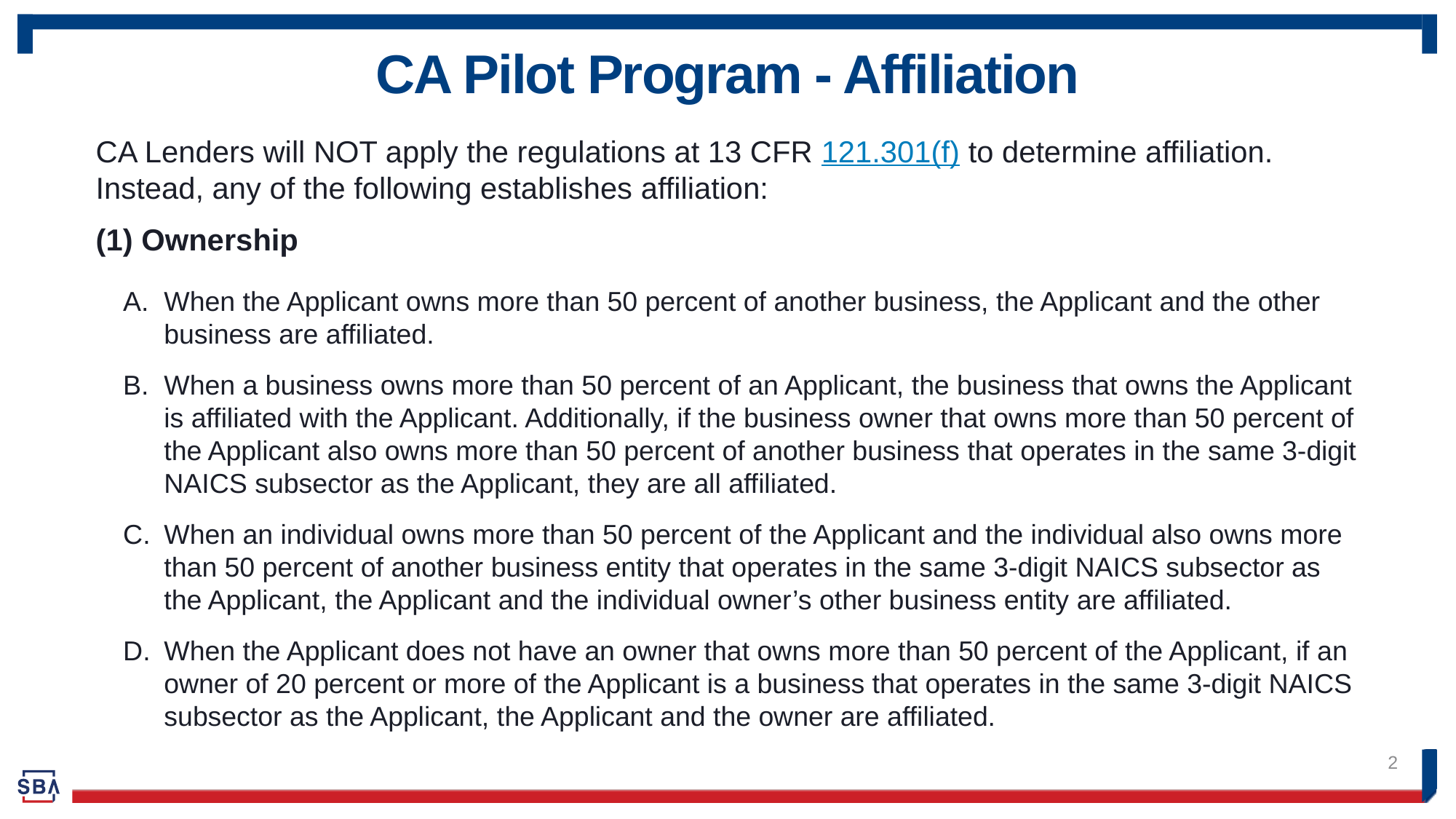

# CA Pilot Program - Affiliation
CA Lenders will NOT apply the regulations at 13 CFR 121.301(f) to determine affiliation. Instead, any of the following establishes affiliation:
(1) Ownership
When the Applicant owns more than 50 percent of another business, the Applicant and the other business are affiliated.
When a business owns more than 50 percent of an Applicant, the business that owns the Applicant is affiliated with the Applicant. Additionally, if the business owner that owns more than 50 percent of the Applicant also owns more than 50 percent of another business that operates in the same 3-digit NAICS subsector as the Applicant, they are all affiliated.
When an individual owns more than 50 percent of the Applicant and the individual also owns more than 50 percent of another business entity that operates in the same 3-digit NAICS subsector as the Applicant, the Applicant and the individual owner’s other business entity are affiliated.
When the Applicant does not have an owner that owns more than 50 percent of the Applicant, if an owner of 20 percent or more of the Applicant is a business that operates in the same 3-digit NAICS subsector as the Applicant, the Applicant and the owner are affiliated.
2